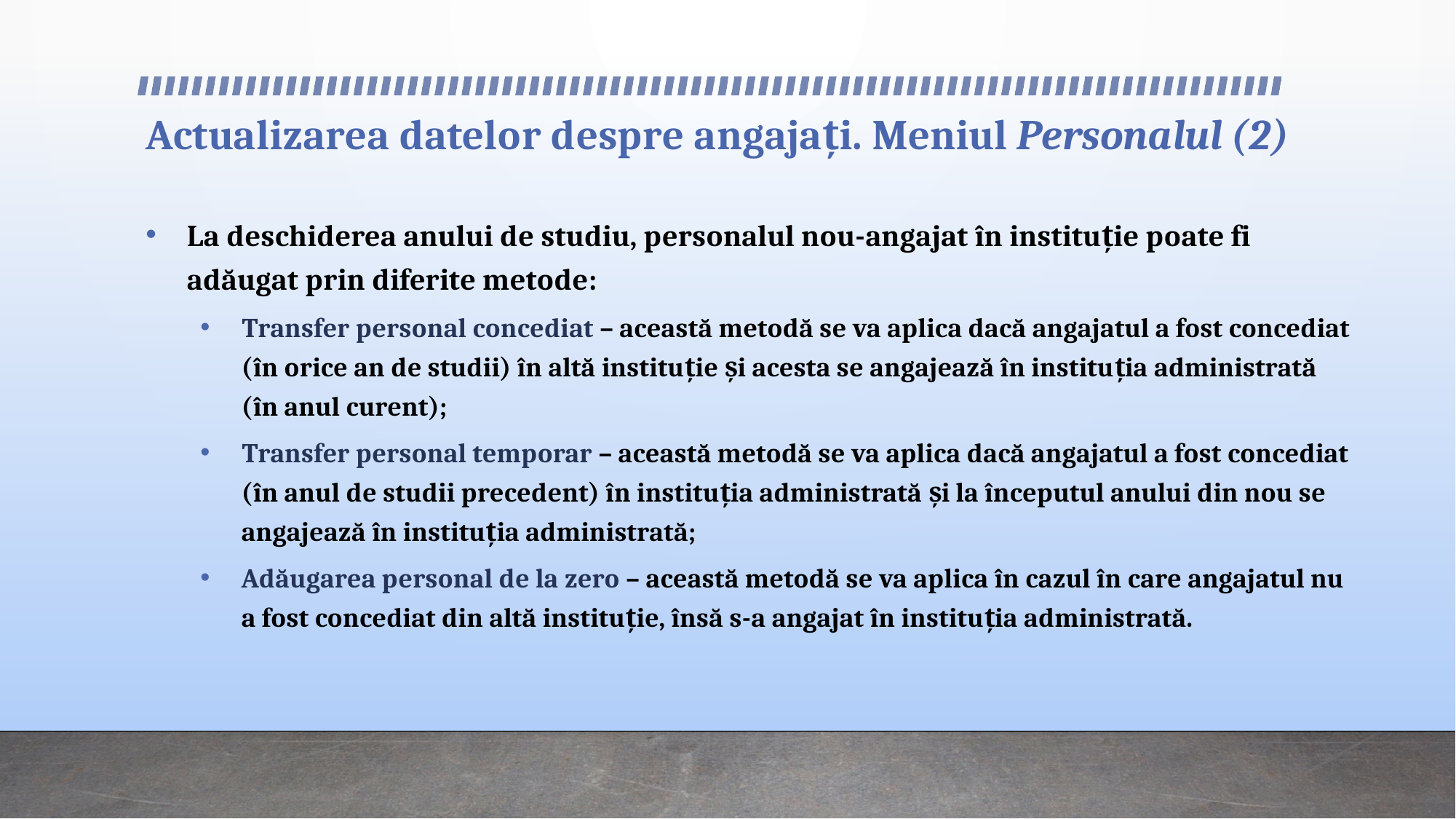

# Actualizarea datelor despre angajați. Meniul Personalul (2)
La deschiderea anului de studiu, personalul nou-angajat în instituție poate fi adăugat prin diferite metode:
Transfer personal concediat – această metodă se va aplica dacă angajatul a fost concediat (în orice an de studii) în altă instituție și acesta se angajează în instituția administrată (în anul curent);
Transfer personal temporar – această metodă se va aplica dacă angajatul a fost concediat (în anul de studii precedent) în instituția administrată și la începutul anului din nou se angajează în instituția administrată;
Adăugarea personal de la zero – această metodă se va aplica în cazul în care angajatul nu a fost concediat din altă instituție, însă s-a angajat în instituția administrată.